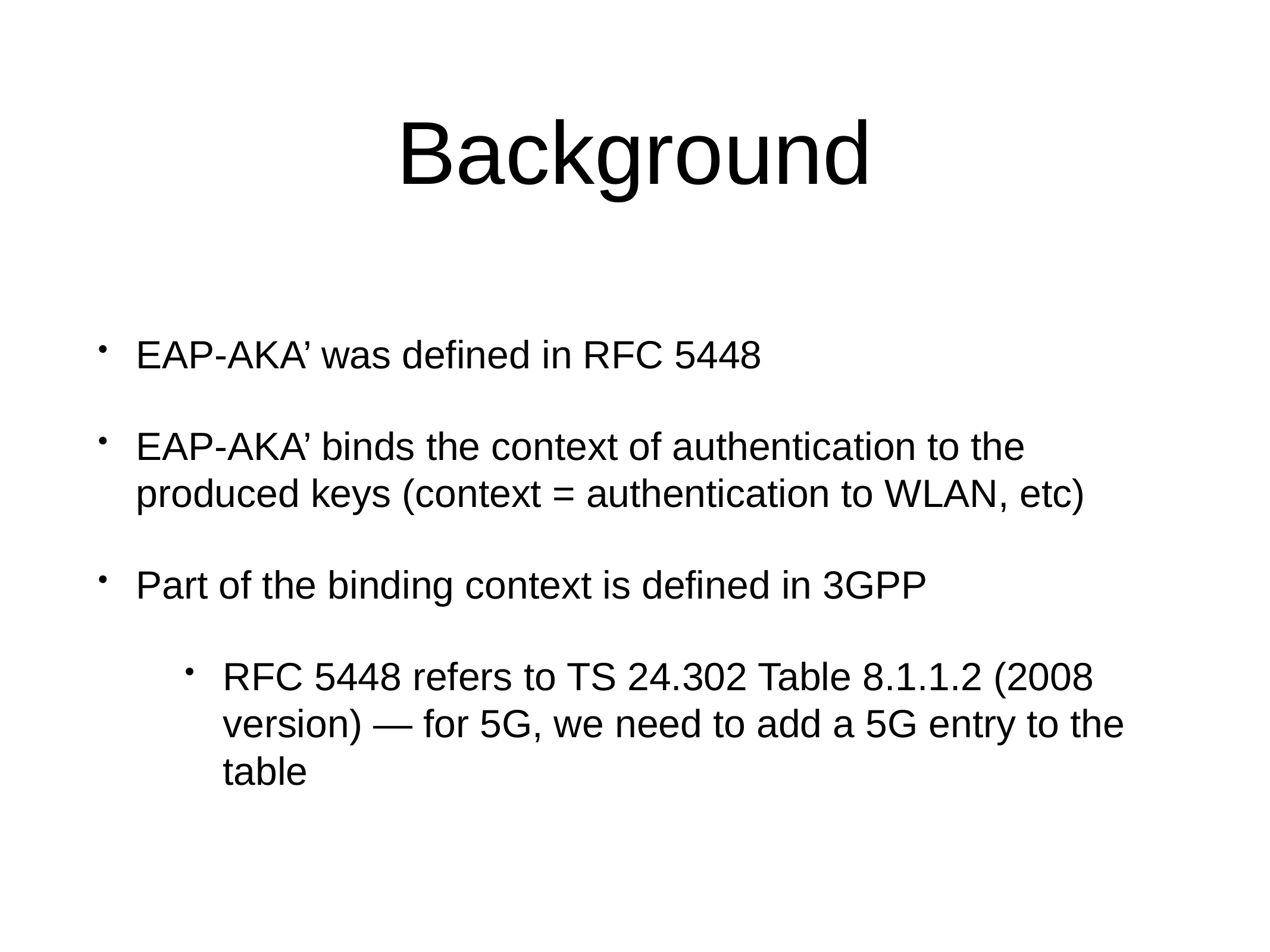

# Background
EAP-AKA’ was defined in RFC 5448
EAP-AKA’ binds the context of authentication to the produced keys (context = authentication to WLAN, etc)
Part of the binding context is defined in 3GPP
RFC 5448 refers to TS 24.302 Table 8.1.1.2 (2008 version) — for 5G, we need to add a 5G entry to the table